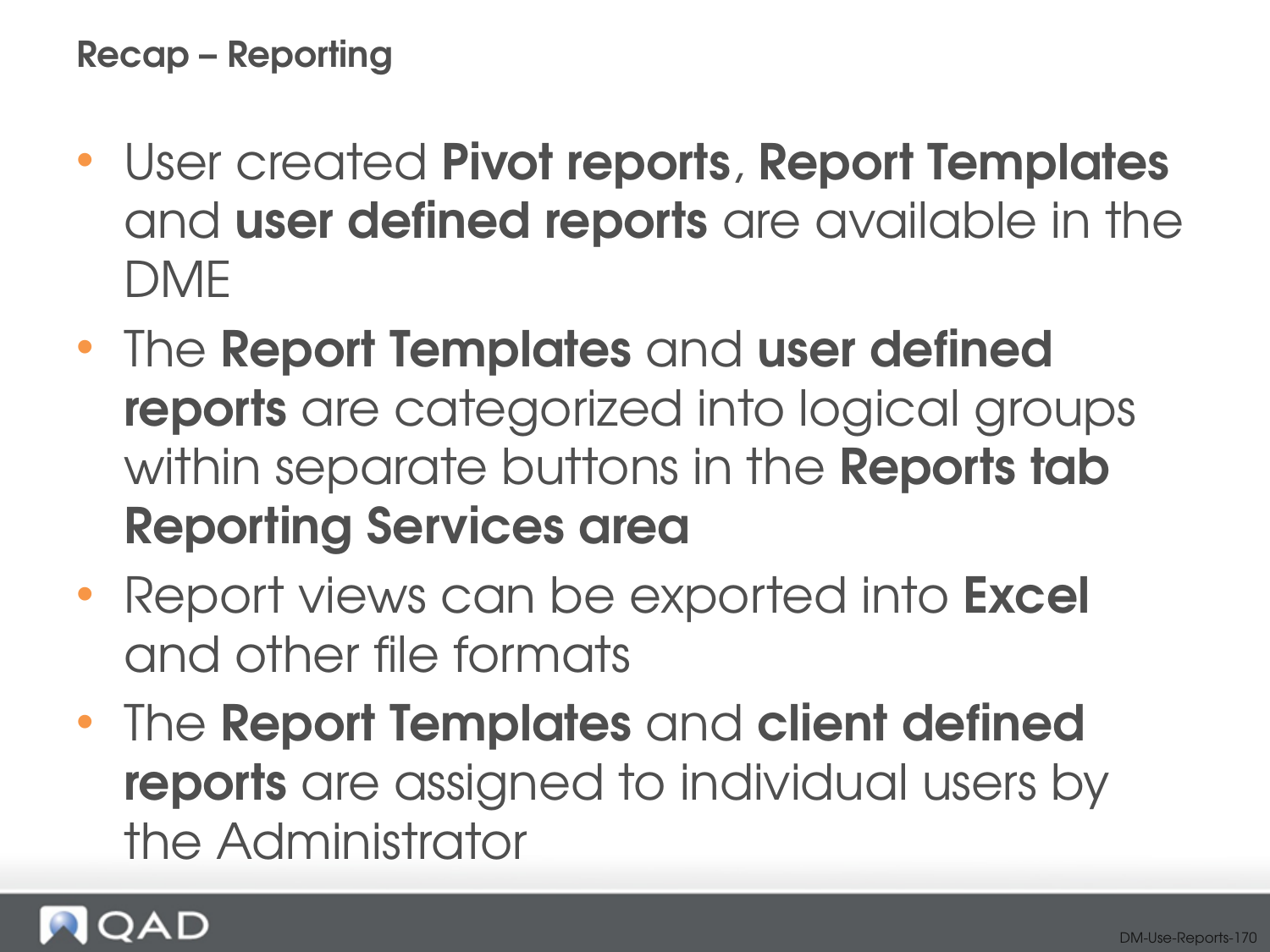

# Recap – Reporting
User created Pivot reports, Report Templates and user defined reports are available in the DME
The Report Templates and user defined reports are categorized into logical groups within separate buttons in the Reports tab Reporting Services area
Report views can be exported into Excel and other file formats
The Report Templates and client defined reports are assigned to individual users by the Administrator
DM-Use-Reports-170